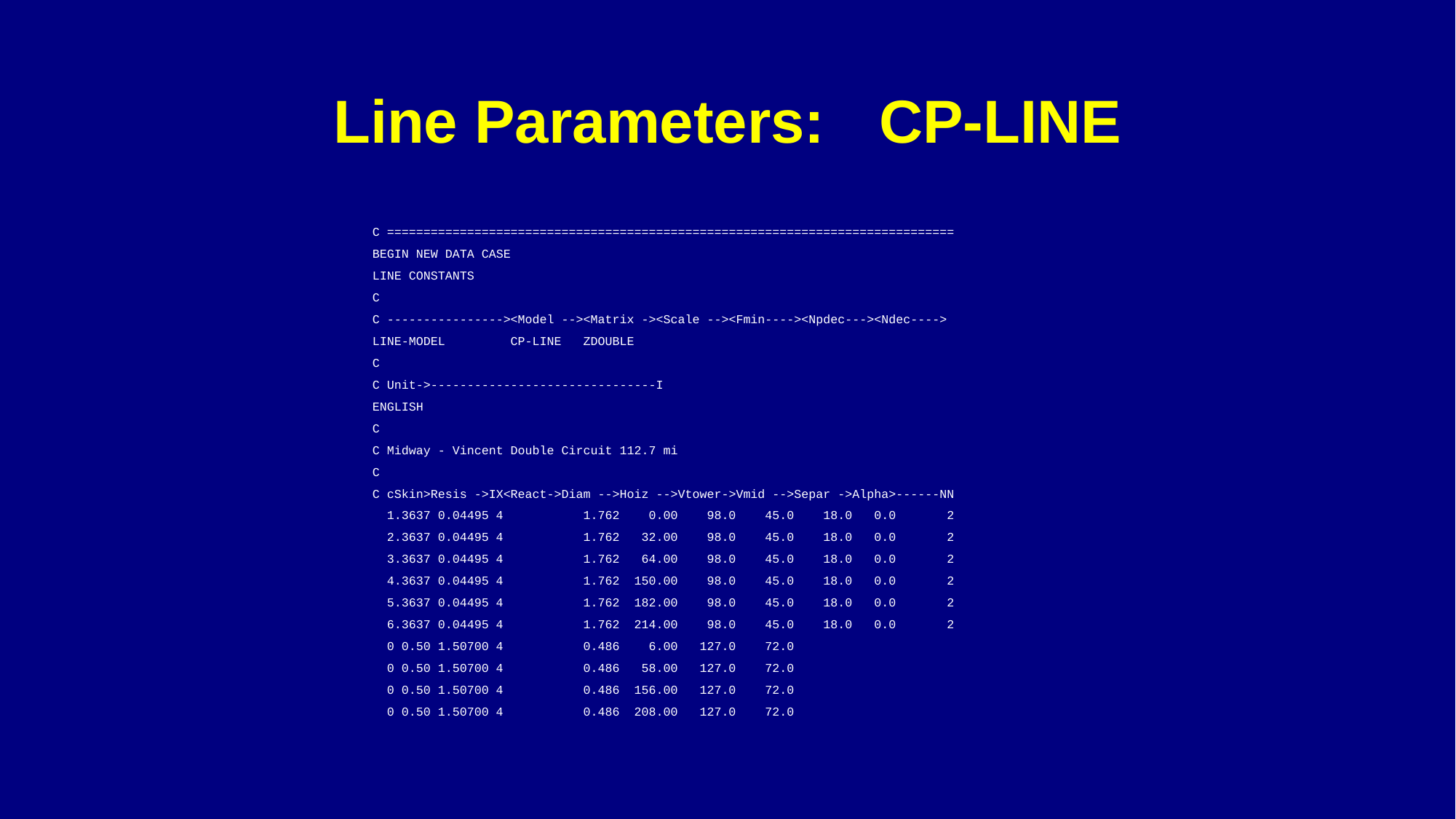

# Line Parameters:	CP-LINE
C ==============================================================================
BEGIN NEW DATA CASE
LINE CONSTANTS
C
C ----------------><Model --><Matrix -><Scale --><Fmin----><Npdec---><Ndec---->
LINE-MODEL         CP-LINE   ZDOUBLE
C
C Unit->-------------------------------I
ENGLISH
C
C Midway - Vincent Double Circuit 112.7 mi
C
C cSkin>Resis ->IX<React->Diam -->Hoiz -->Vtower->Vmid -->Separ ->Alpha>------NN
  1.3637 0.04495 4           1.762    0.00    98.0    45.0    18.0   0.0       2
  2.3637 0.04495 4           1.762   32.00    98.0    45.0    18.0   0.0       2
  3.3637 0.04495 4           1.762   64.00    98.0    45.0    18.0   0.0       2
  4.3637 0.04495 4           1.762  150.00    98.0    45.0    18.0   0.0       2
  5.3637 0.04495 4           1.762  182.00    98.0    45.0    18.0   0.0       2
  6.3637 0.04495 4           1.762  214.00    98.0    45.0    18.0   0.0       2
  0 0.50 1.50700 4           0.486    6.00   127.0    72.0
  0 0.50 1.50700 4           0.486   58.00   127.0    72.0
  0 0.50 1.50700 4           0.486  156.00   127.0    72.0
  0 0.50 1.50700 4           0.486  208.00   127.0    72.0